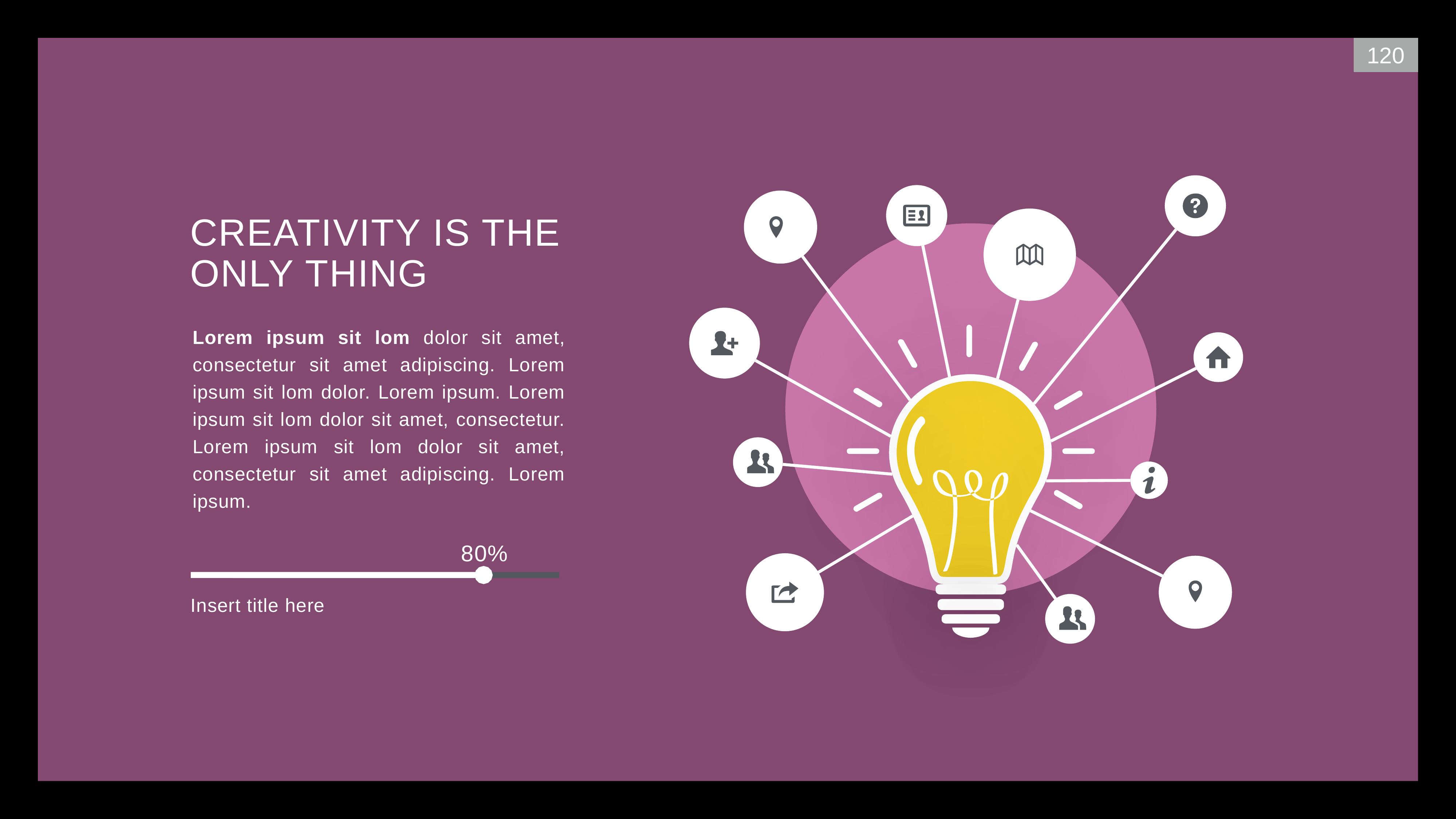

120

creativity is the only thing

Lorem ipsum sit lom dolor sit amet, consectetur sit amet adipiscing. Lorem ipsum sit lom dolor. Lorem ipsum. Lorem ipsum sit lom dolor sit amet, consectetur. Lorem ipsum sit lom dolor sit amet, consectetur sit amet adipiscing. Lorem ipsum.

80%

Insert title here